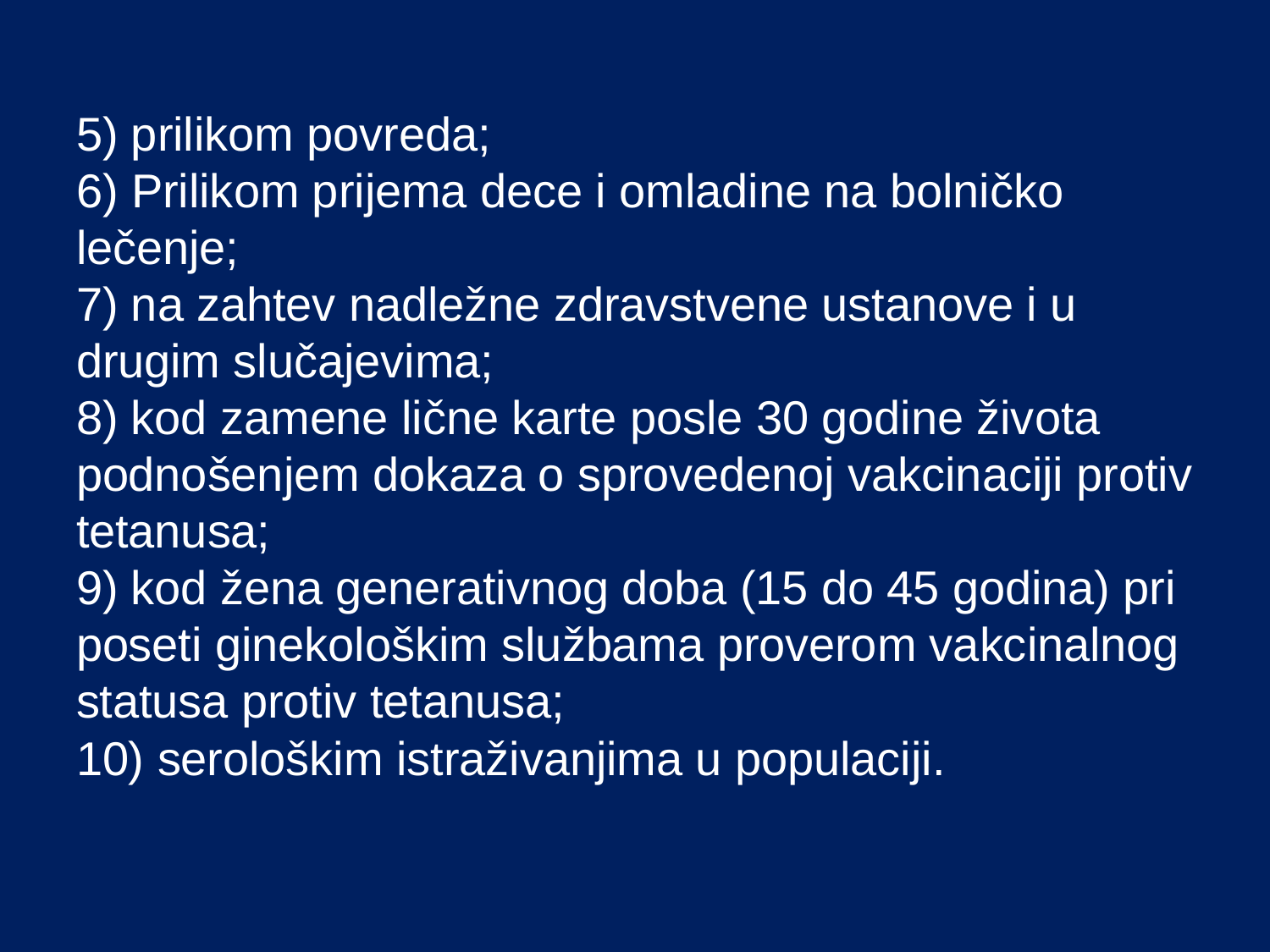

# 5) prilikom povreda; 6) Prilikom prijema dece i omladine na bolničko lečenje; 7) na zahtev nadležne zdravstvene ustanove i u drugim slučajevima; 8) kod zamene lične karte posle 30 godine života podnošenjem dokaza o sprovedenoj vakcinaciji protiv tetanusa; 9) kod žena generativnog doba (15 do 45 godina) pri poseti ginekološkim službama proverom vakcinalnog statusa protiv tetanusa; 10) serološkim istraživanjima u populaciji.